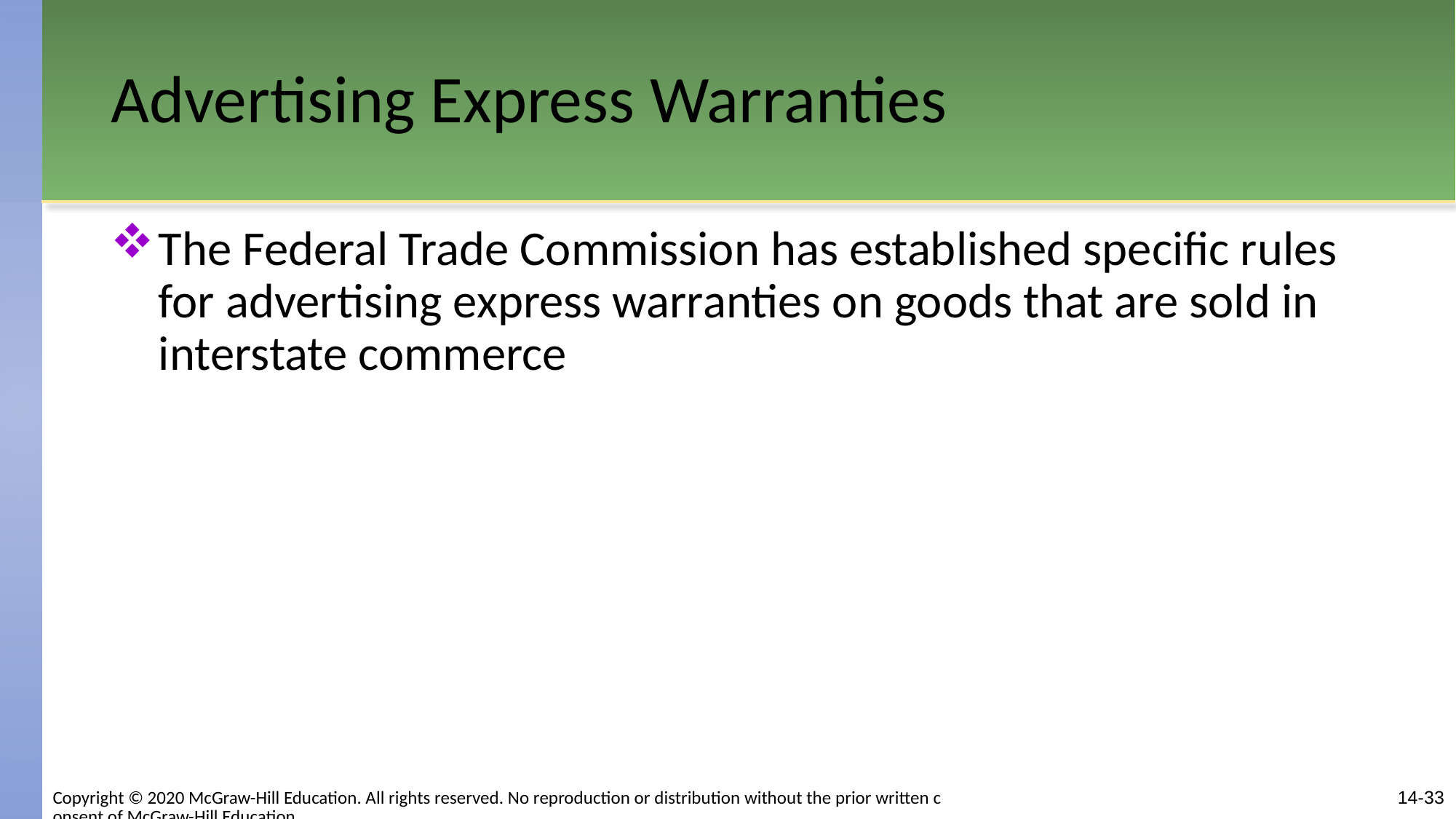

# Advertising Express Warranties
The Federal Trade Commission has established specific rules for advertising express warranties on goods that are sold in interstate commerce

Copyright © 2020 McGraw-Hill Education. All rights reserved. No reproduction or distribution without the prior written consent of McGraw-Hill Education.
14-33